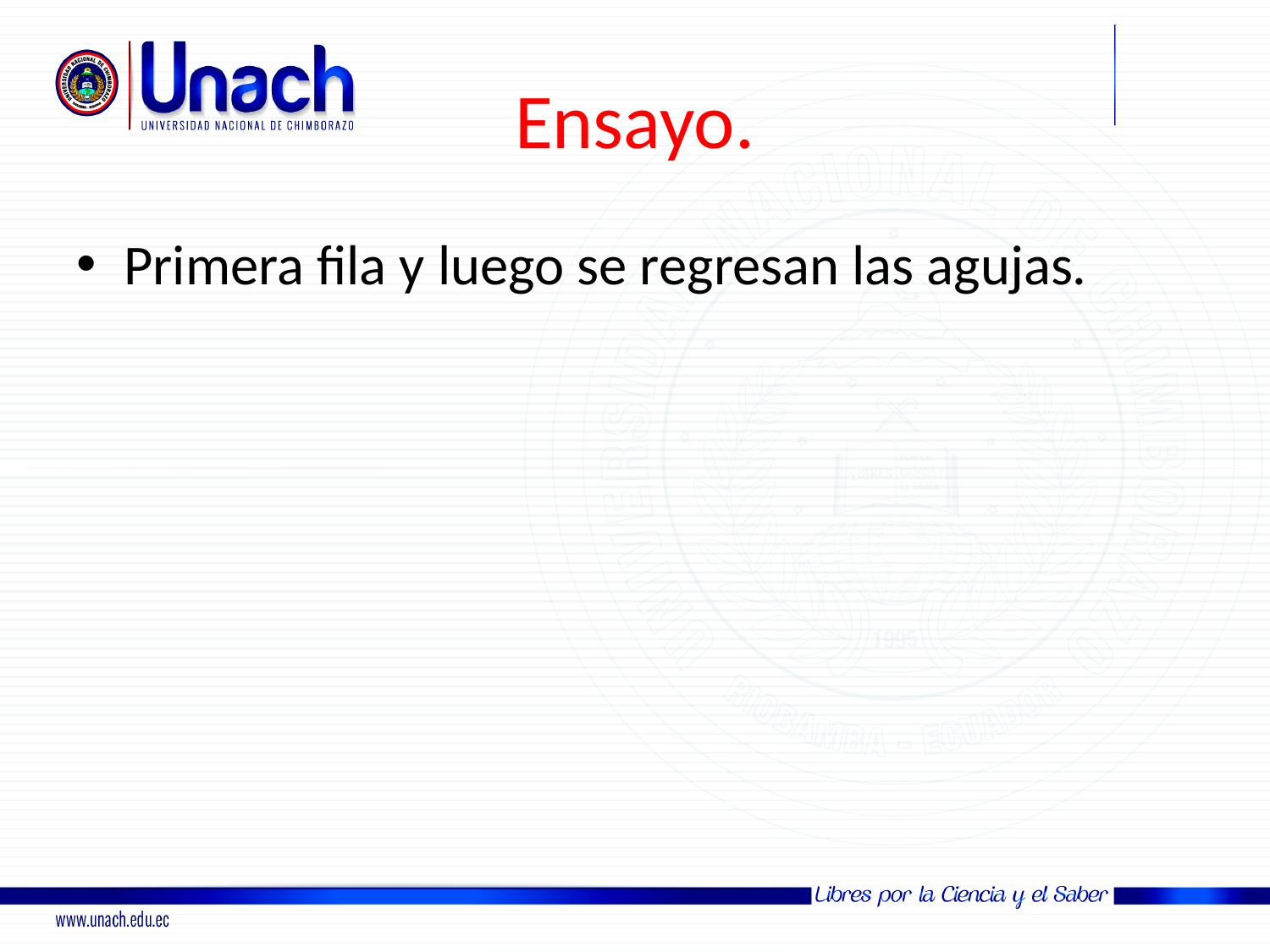

# Ensayo.
Primera fila y luego se regresan las agujas.